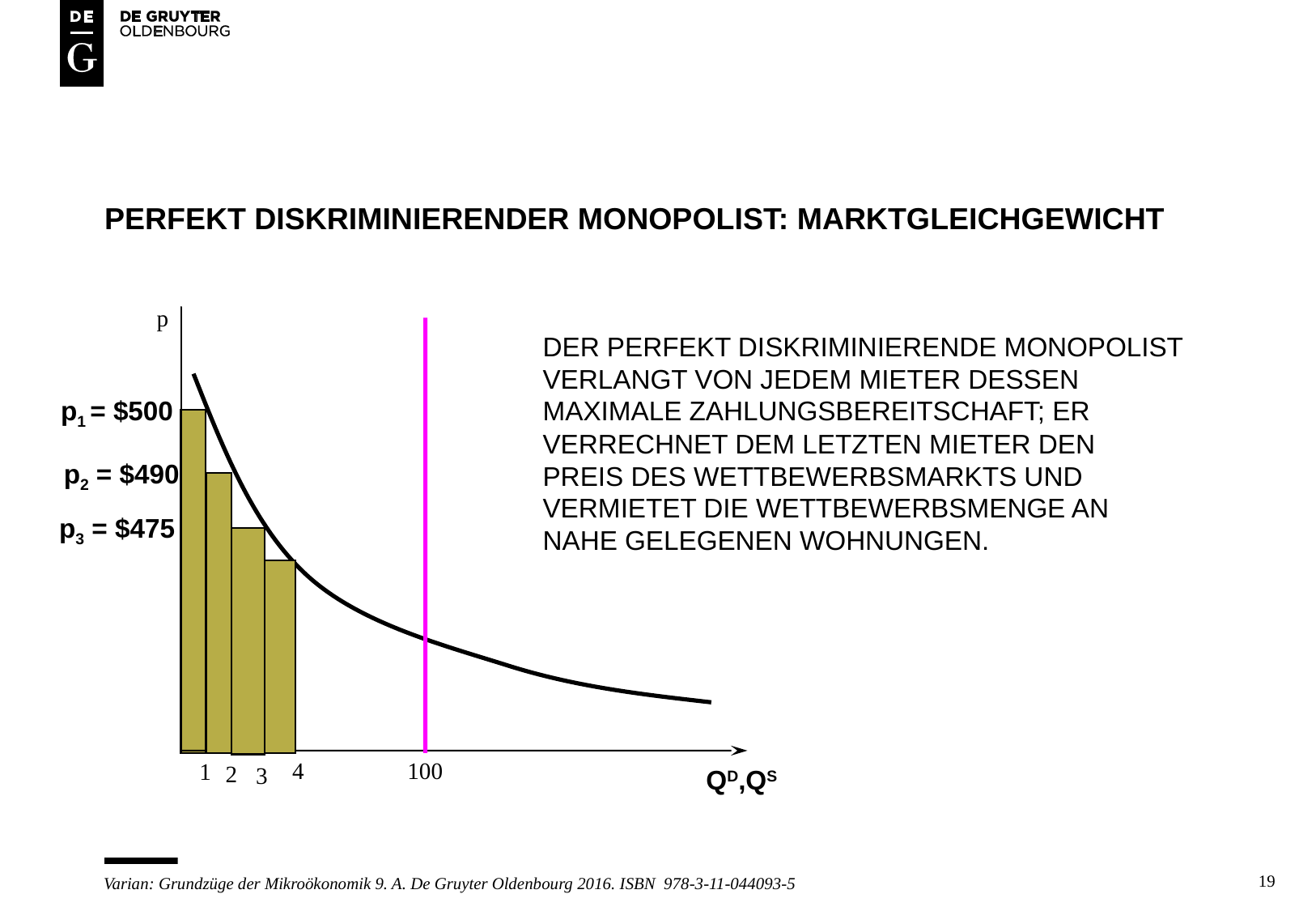

# Perfekt Diskriminierender Monopolist: Marktgleichgewicht
p

DER PERFEKT DISKRIMINIERENDE MONOPOLIST VERLANGT VON JEDEM MIETER DESSEN MAXIMALE ZAHLUNGSBEREITSCHAFT; ER VERRECHNET DEM LETZTEN MIETER DEN PREIS DES WETTBEWERBSMARKTS UND VERMIETET DIE WETTBEWERBSMENGE AN NAHE GELEGENEN WOHNUNGEN.

p1 = $500

p2 = $490

p3 = $475

4
100

1
2
3
QD,QS
19
Varian: Grundzüge der Mikroökonomik 9. A. De Gruyter Oldenbourg 2016. ISBN  978-3-11-044093-5